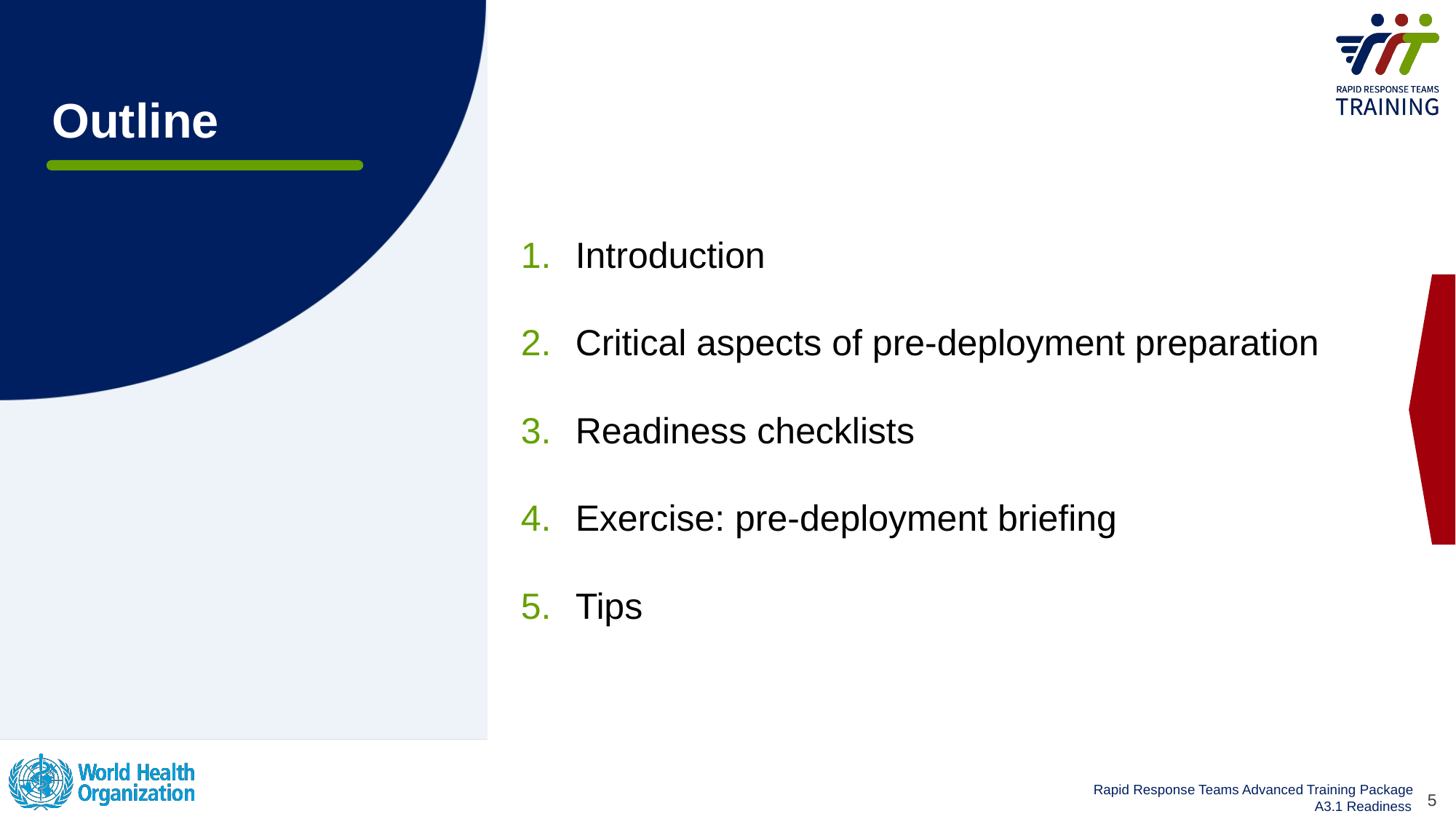

# Outline
Introduction

Critical aspects of pre-deployment preparation

Readiness checklists

Exercise: pre-deployment briefing

Tips
5